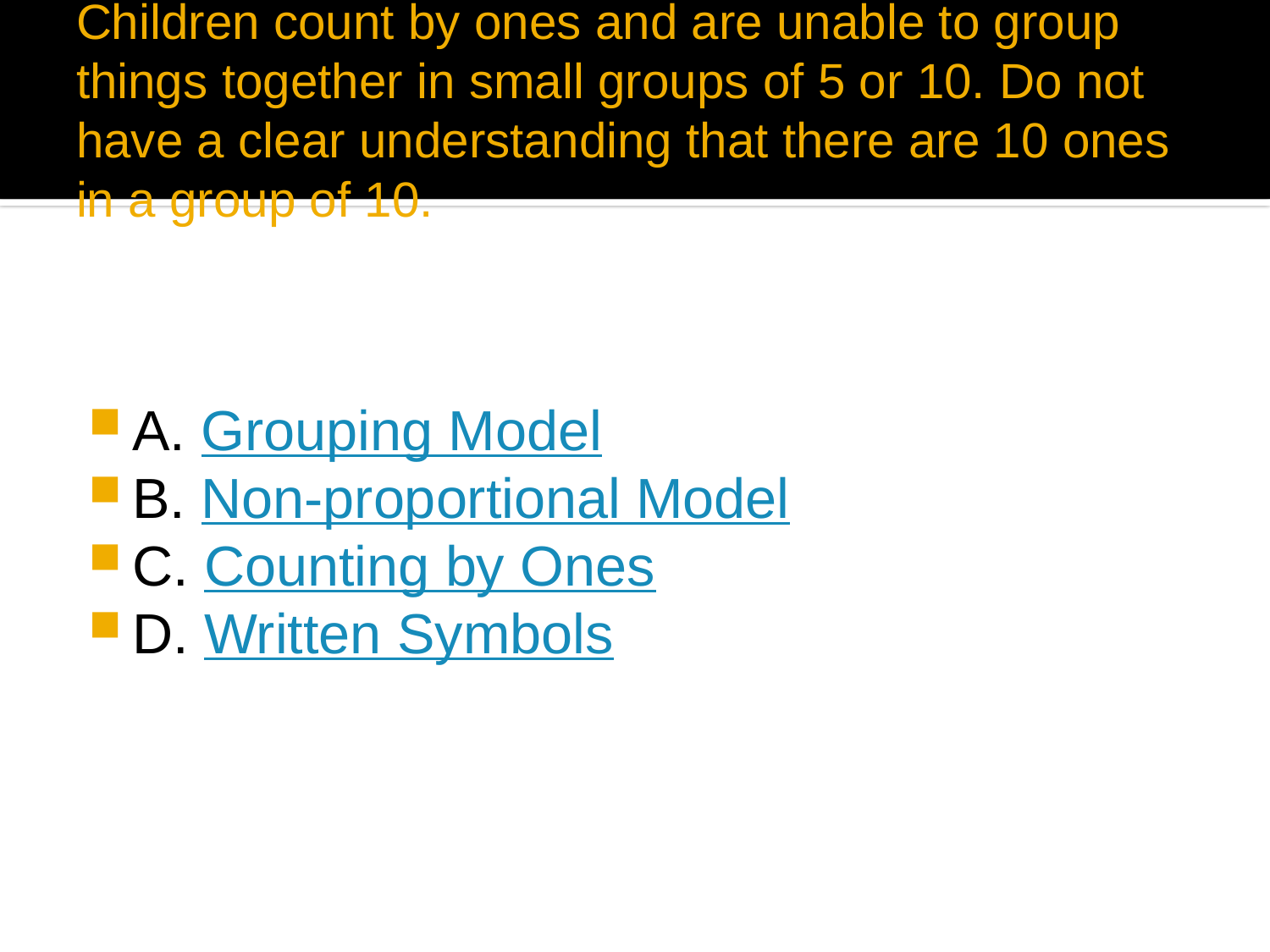

# Children count by ones and are unable to group things together in small groups of 5 or 10. Do not have a clear understanding that there are 10 ones in a group of 10.

A. Grouping Model
B. Non-proportional Model
C. Counting by Ones
D. Written Symbols